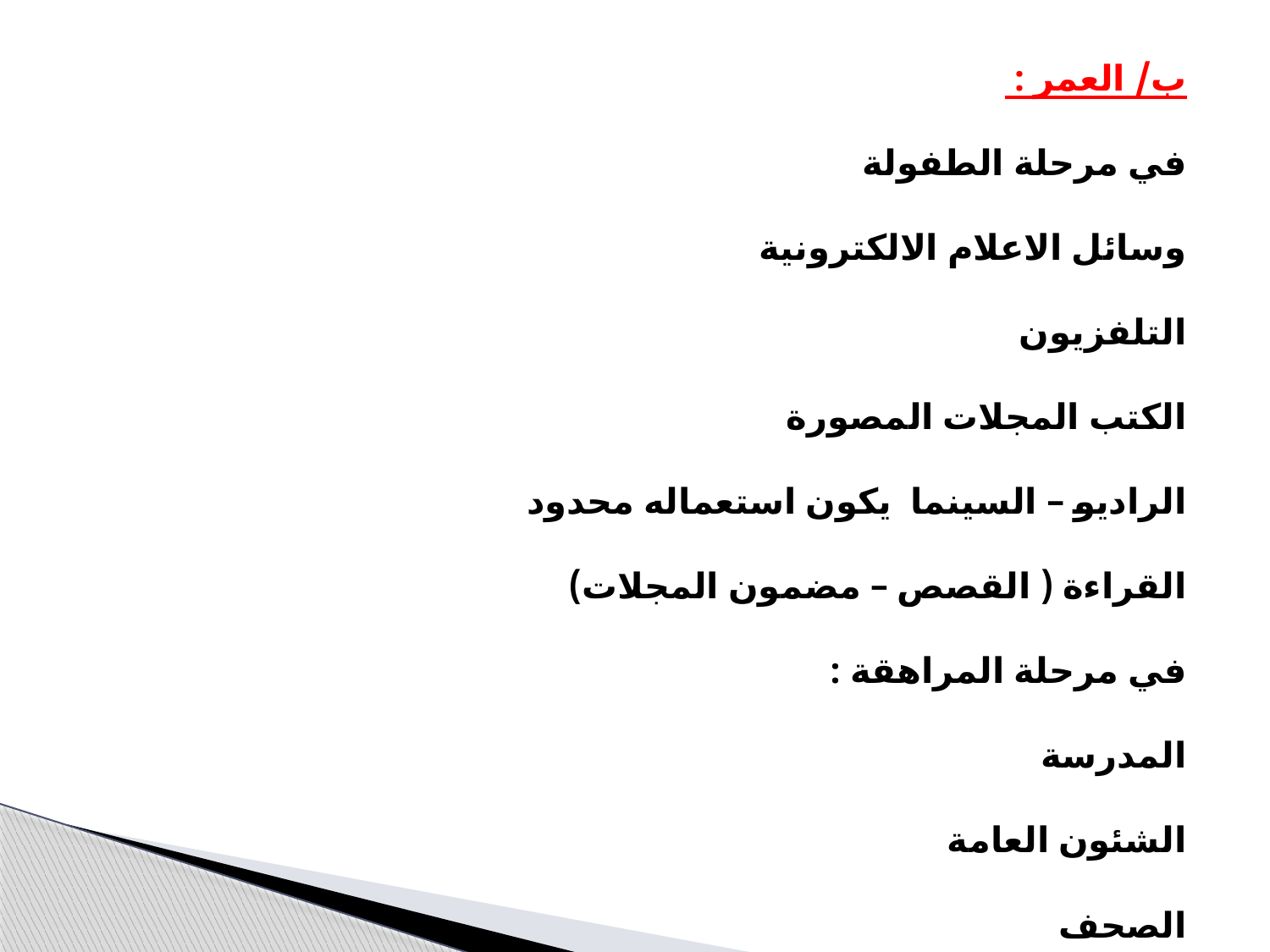

ب/ العمر :

في مرحلة الطفولة

وسائل الاعلام الالكترونية

التلفزيون

الكتب المجلات المصورة

الراديو – السينما  يكون استعماله محدود

القراءة ( القصص – مضمون المجلات)

في مرحلة المراهقة :

المدرسة

الشئون العامة

الصحف